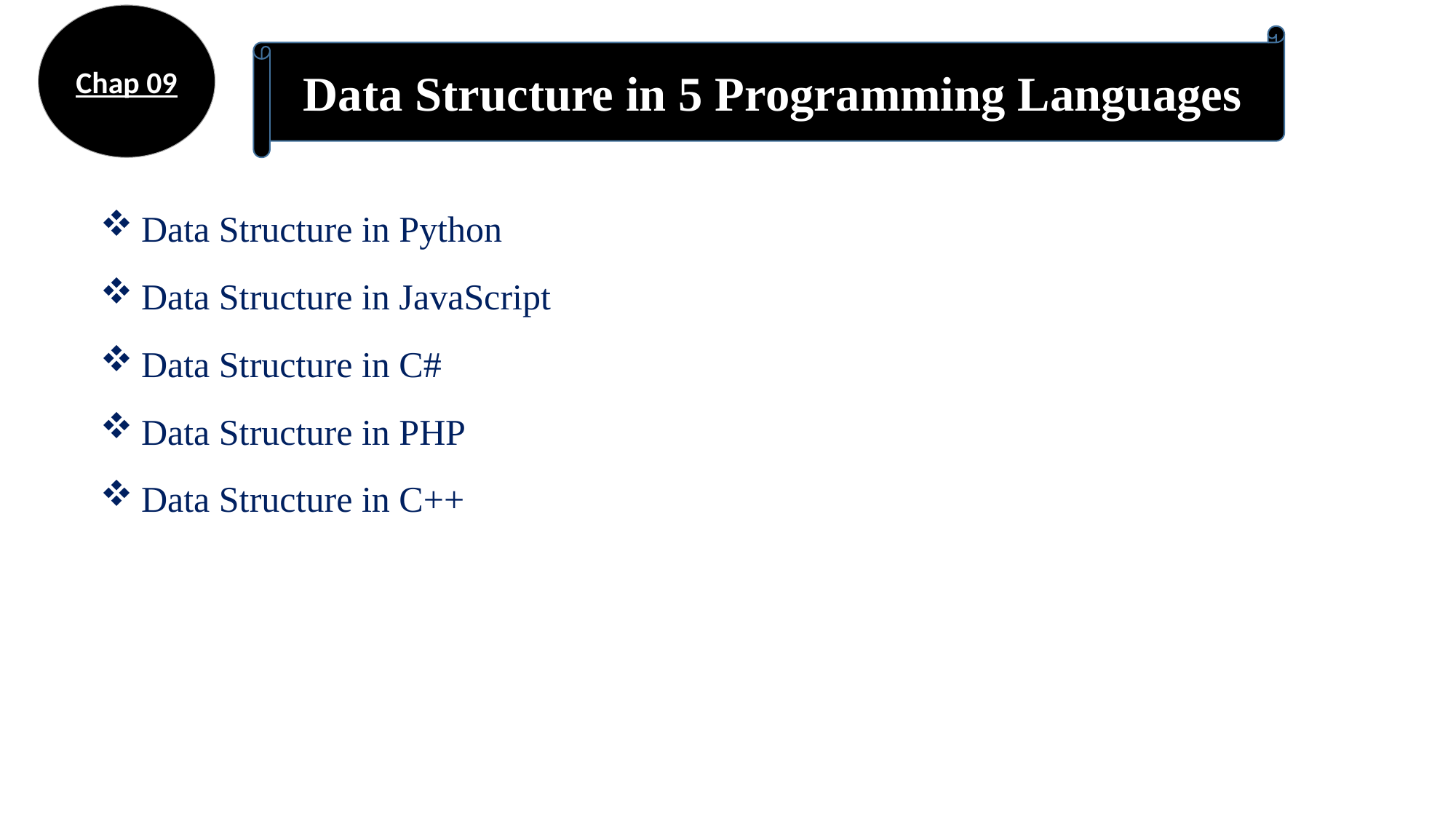

Chap 09
Data Structure in 5 Programming Languages
Data Structure in Python
Data Structure in JavaScript
Data Structure in C#
Data Structure in PHP
Data Structure in C++